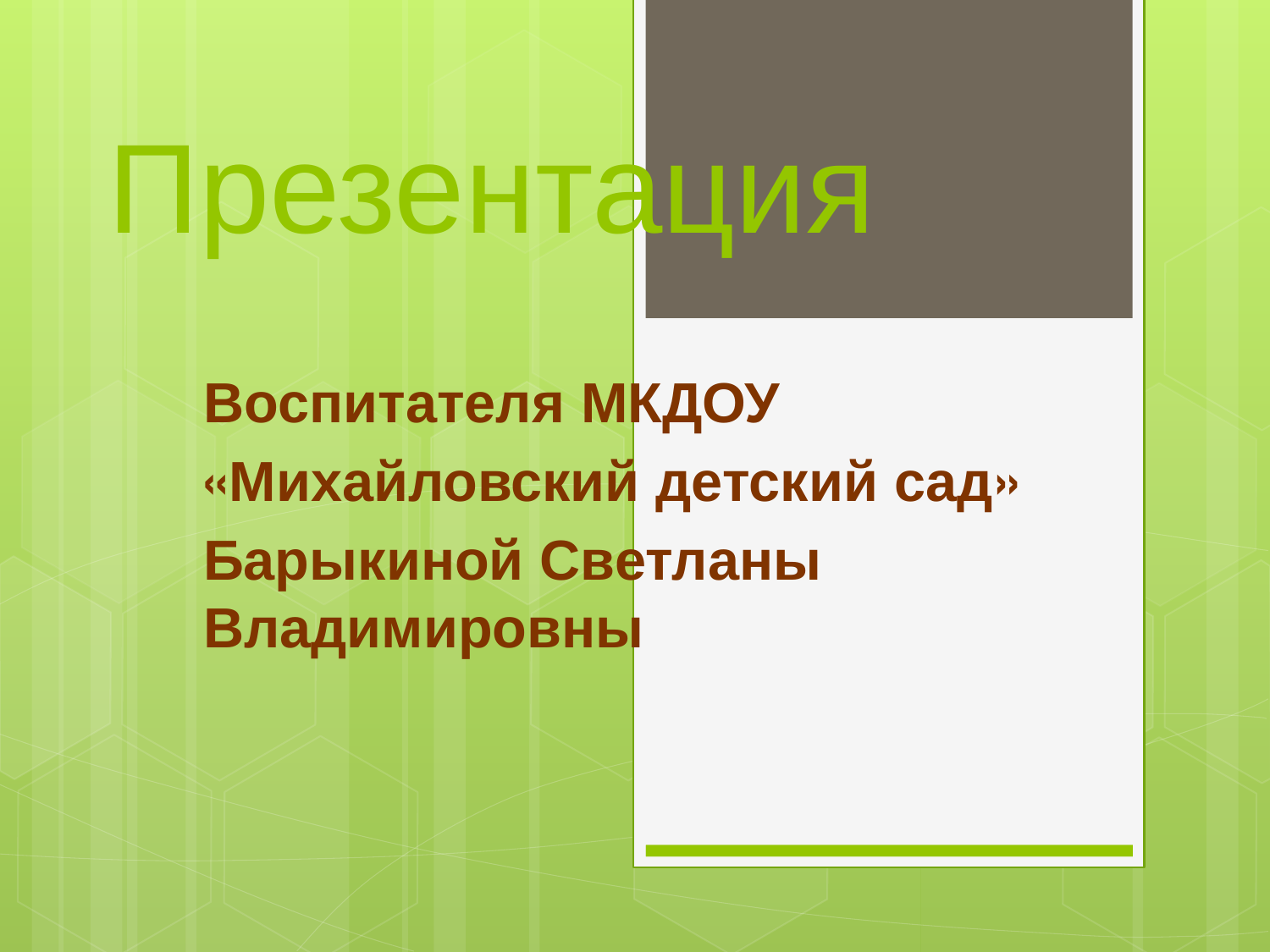

# Презентация
Воспитателя МКДОУ
«Михайловский детский сад»
Барыкиной Светланы Владимировны